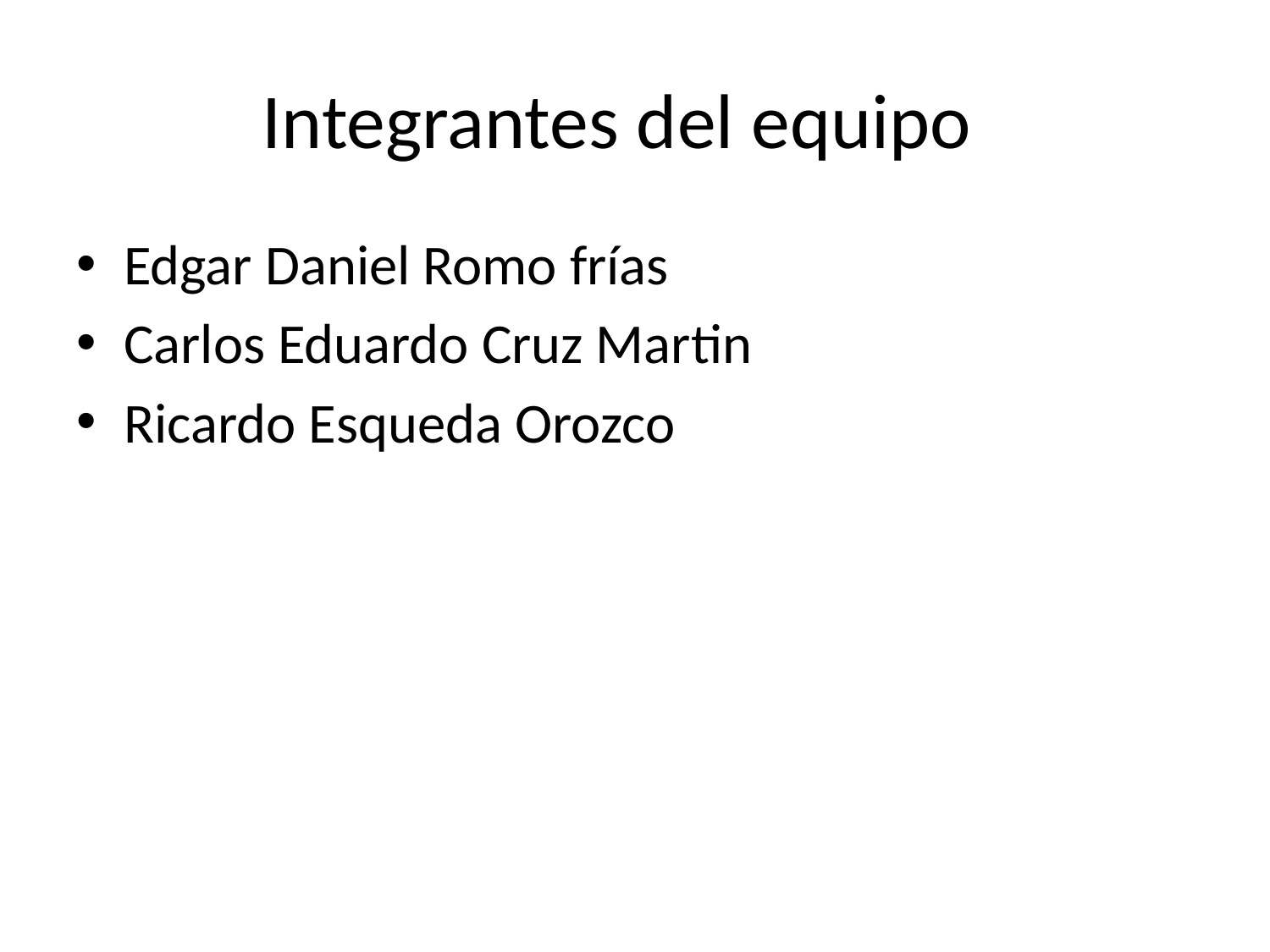

# Integrantes del equipo
Edgar Daniel Romo frías
Carlos Eduardo Cruz Martin
Ricardo Esqueda Orozco